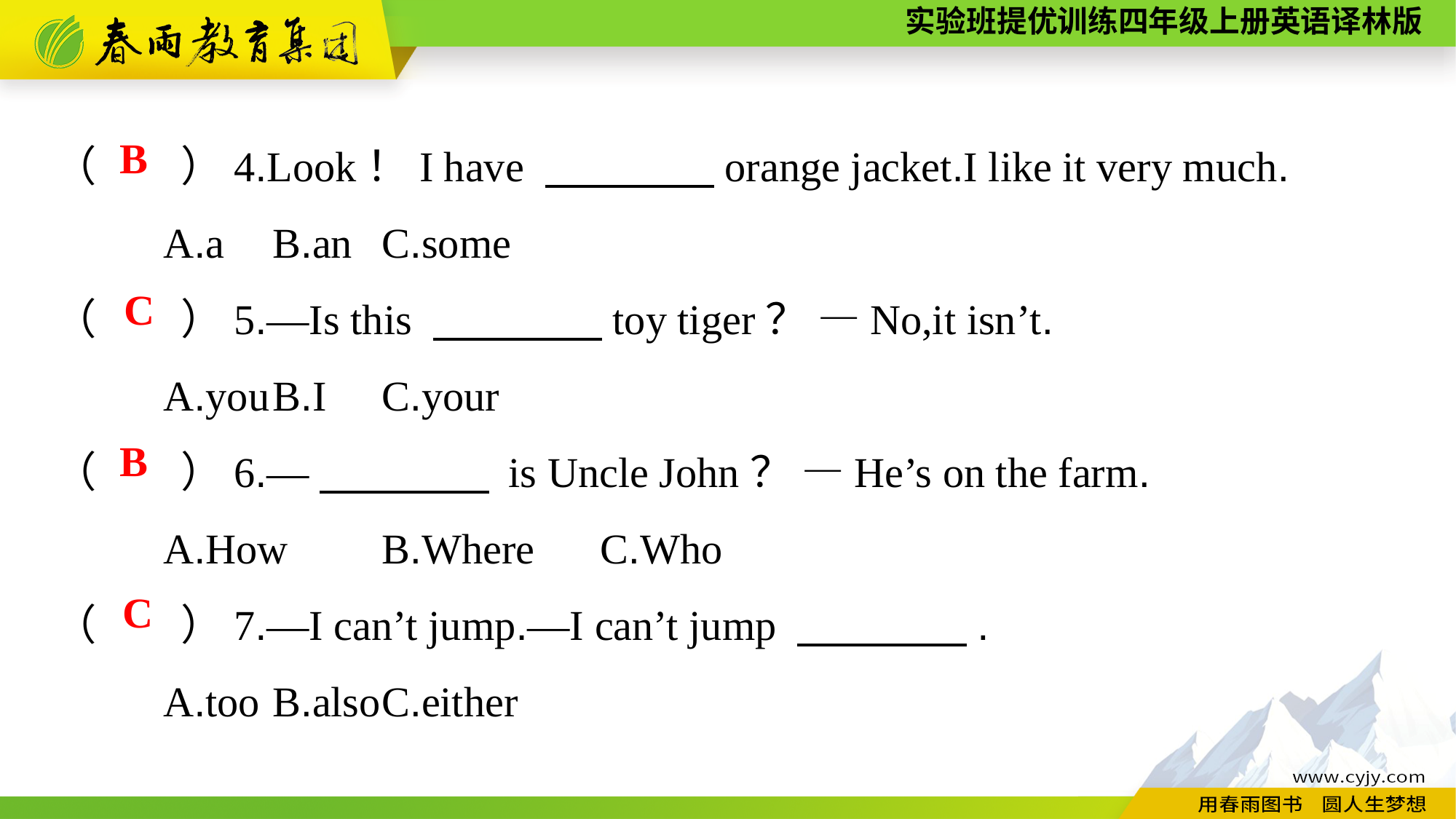

（　　）4.Look！I have 　　　　orange jacket.I like it very much.
	A.a	B.an	C.some
（　　）5.—Is this 　　　　toy tiger？ —No,it isn’t.
	A.you	B.I	C.your
（　　）6.—　　　　 is Uncle John？ —He’s on the farm.
	A.How	B.Where	C.Who
（　　）7.—I can’t jump.—I can’t jump 　　　　.
	A.too	B.also	C.either
B
C
B
C